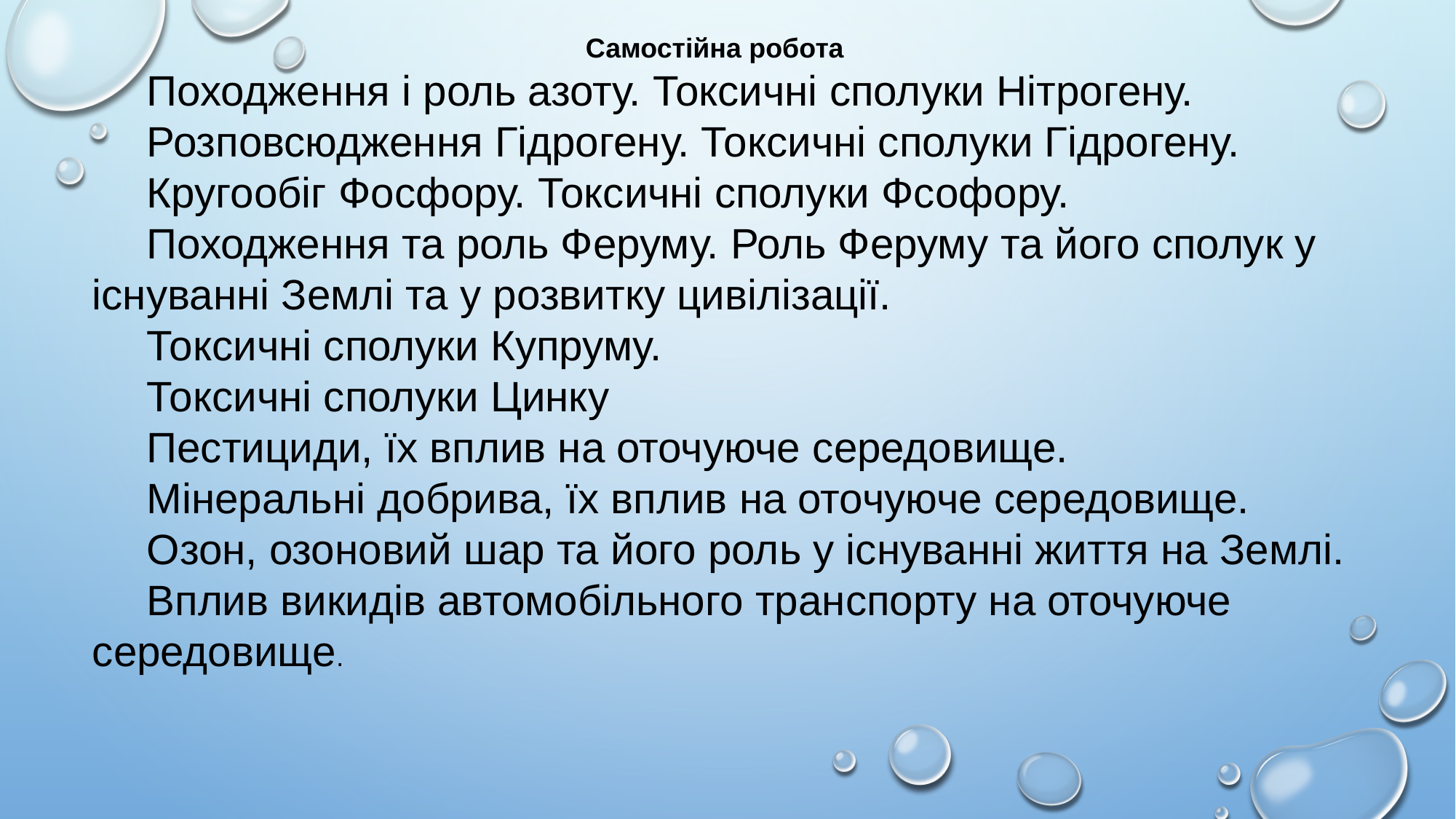

Самостійна робота
Походження і роль азоту. Токсичні сполуки Нітрогену.
Розповсюдження Гідрогену. Токсичні сполуки Гідрогену.
Кругообіг Фосфору. Токсичні сполуки Фсофору.
Походження та роль Феруму. Роль Феруму та його сполук у існуванні Землі та у розвитку цивілізації.
Токсичні сполуки Купруму.
Токсичні сполуки Цинку
Пестициди, їх вплив на оточуюче середовище.
Мінеральні добрива, їх вплив на оточуюче середовище.
Озон, озоновий шар та його роль у існуванні життя на Землі.
Вплив викидів автомобільного транспорту на оточуюче середовище.